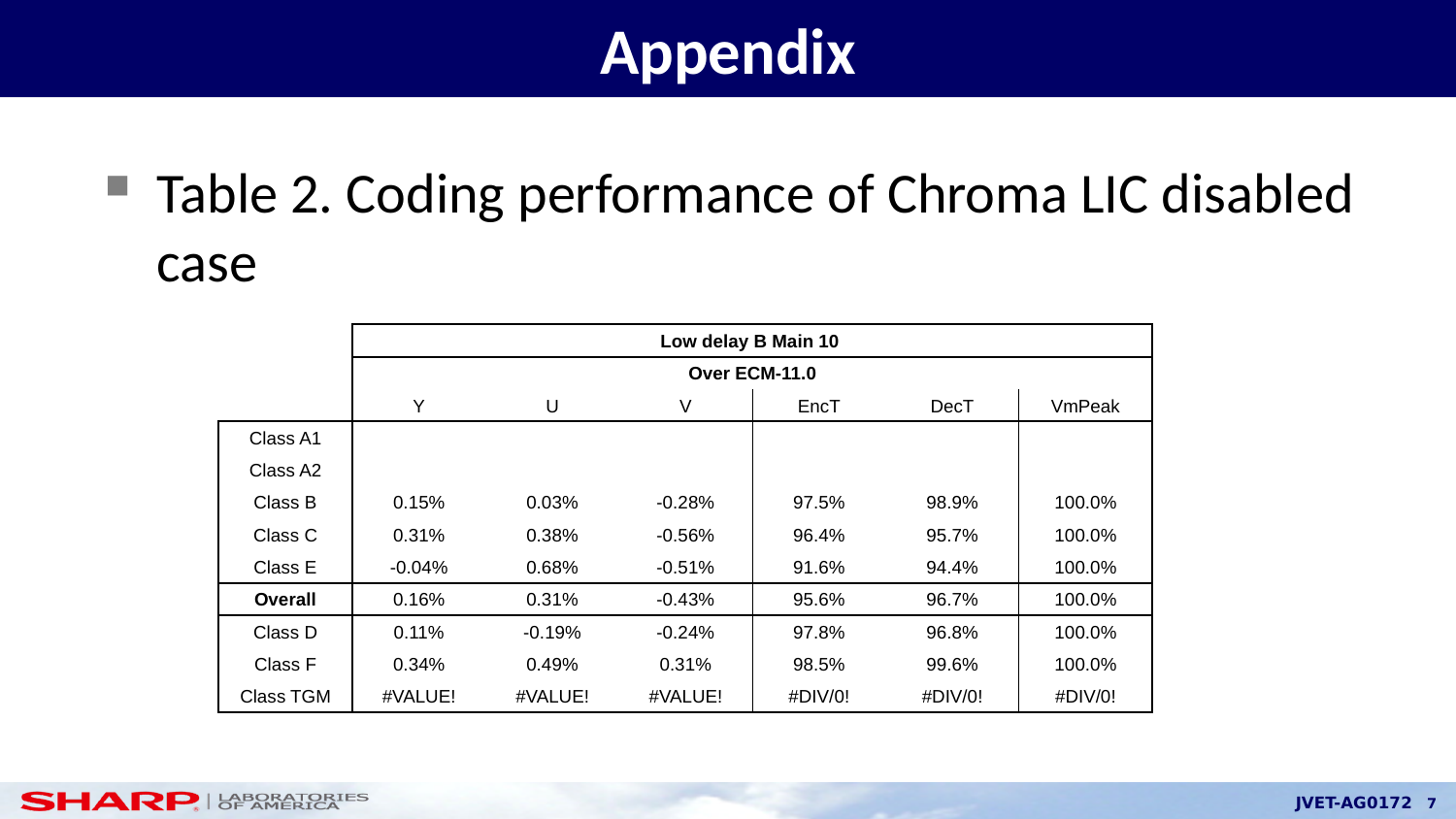

# Appendix
Table 2. Coding performance of Chroma LIC disabled case
|  | Low delay B Main 10 |  |  |  |  |  |
| --- | --- | --- | --- | --- | --- | --- |
|  | Over ECM-11.0 |  |  |  |  |  |
|  | Y | U | V | EncT | DecT | VmPeak |
| Class A1 |  |  |  |  |  |  |
| Class A2 |  |  |  |  |  |  |
| Class B | 0.15% | 0.03% | -0.28% | 97.5% | 98.9% | 100.0% |
| Class C | 0.31% | 0.38% | -0.56% | 96.4% | 95.7% | 100.0% |
| Class E | -0.04% | 0.68% | -0.51% | 91.6% | 94.4% | 100.0% |
| Overall | 0.16% | 0.31% | -0.43% | 95.6% | 96.7% | 100.0% |
| Class D | 0.11% | -0.19% | -0.24% | 97.8% | 96.8% | 100.0% |
| Class F | 0.34% | 0.49% | 0.31% | 98.5% | 99.6% | 100.0% |
| Class TGM | #VALUE! | #VALUE! | #VALUE! | #DIV/0! | #DIV/0! | #DIV/0! |